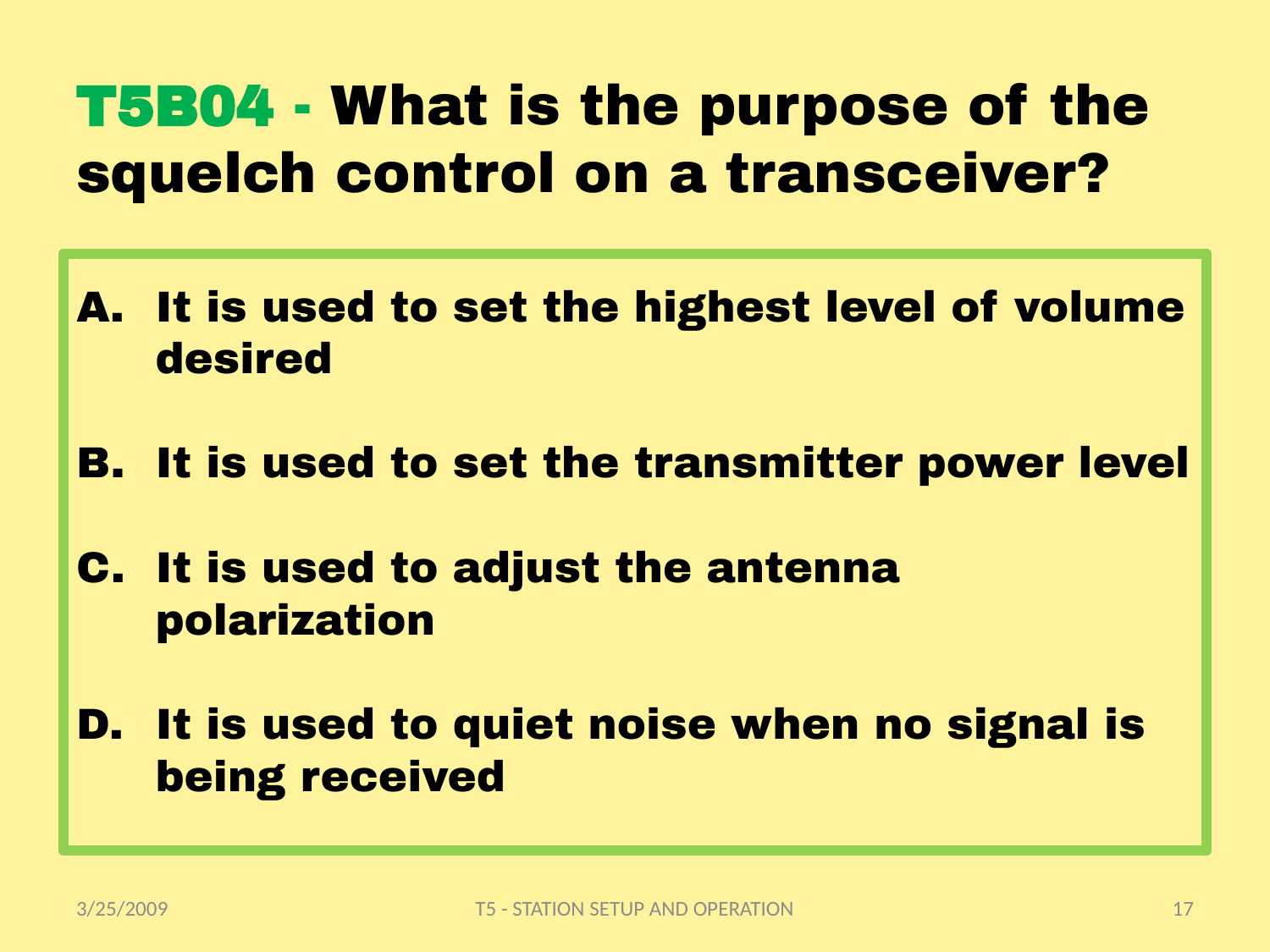

# T5B04 - What is the purpose of the squelch control on a transceiver?

It is used to set the highest level of volume desired

It is used to set the transmitter power level

It is used to adjust the antenna polarization

It is used to quiet noise when no signal is being received

3/25/2009
T5 - STATION SETUP AND OPERATION
17